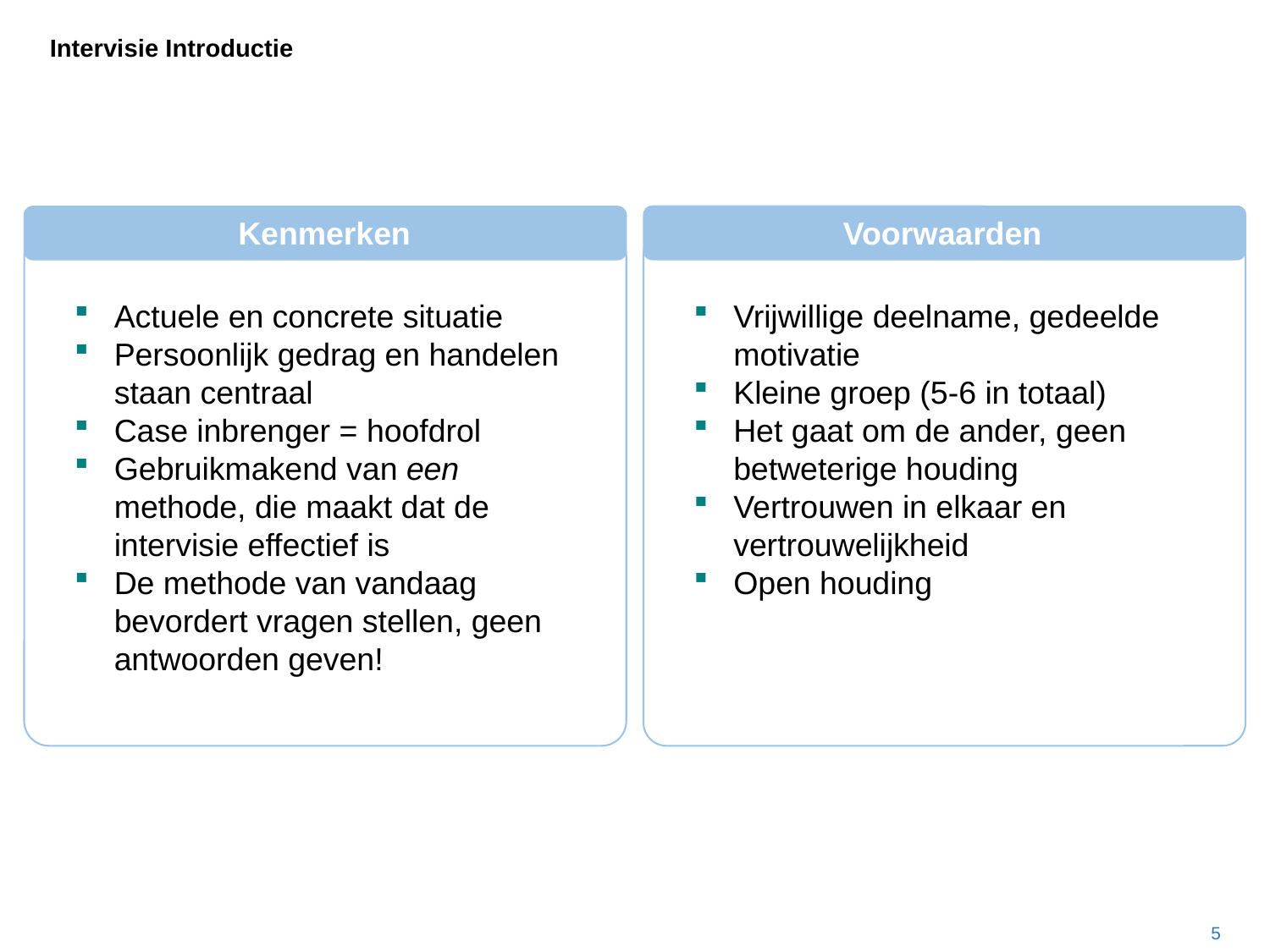

# Intervisie Introductie

Voorwaarden

Kenmerken

Actuele en concrete situatie
Persoonlijk gedrag en handelen staan centraal
Case inbrenger = hoofdrol
Gebruikmakend van een methode, die maakt dat de intervisie effectief is
De methode van vandaag bevordert vragen stellen, geen antwoorden geven!
Vrijwillige deelname, gedeelde motivatie
Kleine groep (5-6 in totaal)
Het gaat om de ander, geen betweterige houding
Vertrouwen in elkaar en vertrouwelijkheid
Open houding
5